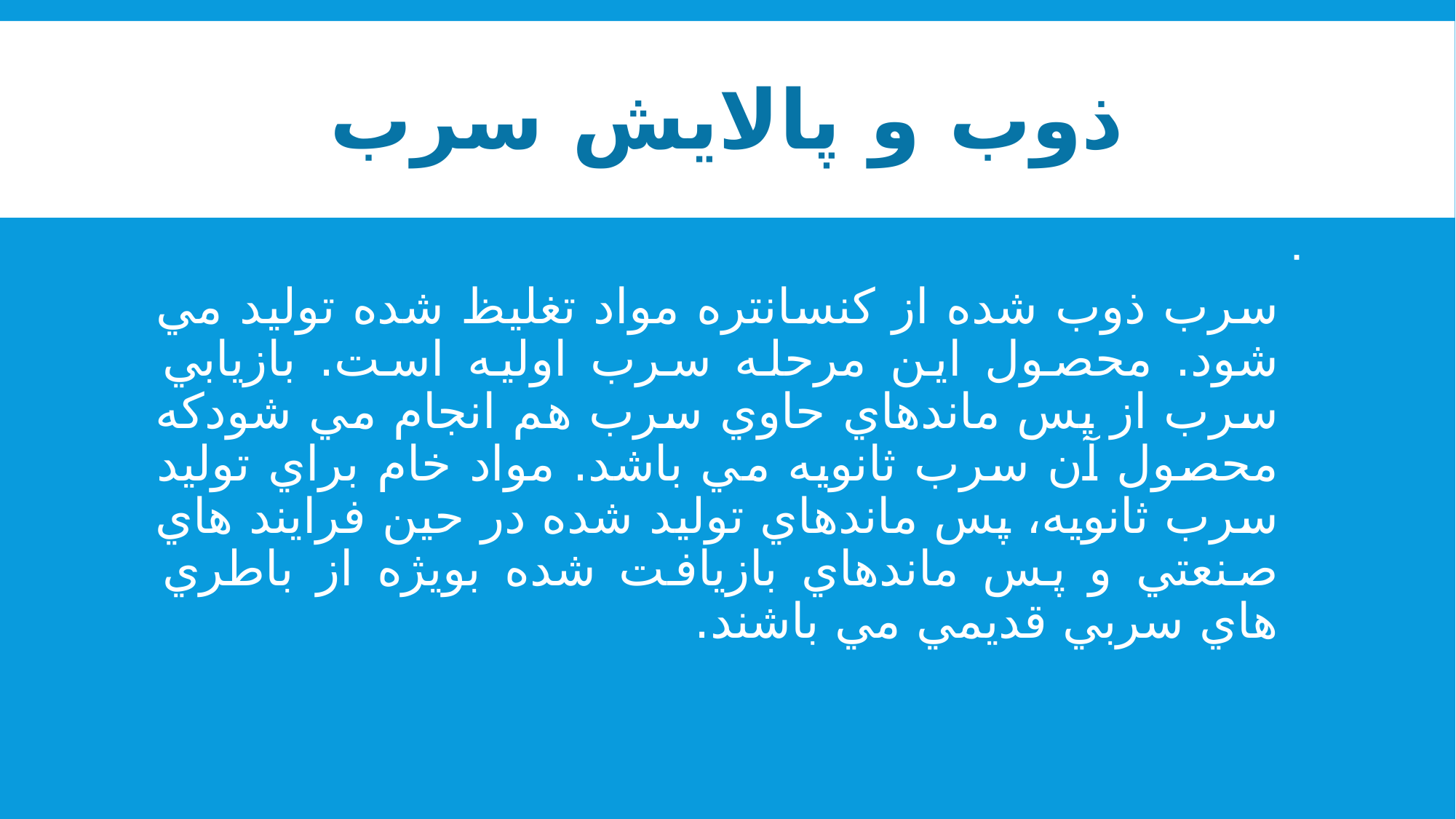

# ذوب و پالایش سرب
سرب ذوب شده از كنسانتره مواد تغليظ شده توليد مي شود. محصول اين مرحله سرب اوليه است. بازيابي سرب از پس ماندهاي حاوي سرب هم انجام مي شودكه محصول آن سرب ثانويه مي باشد. مواد خام براي توليد سرب ثانويه، پس ماندهاي توليد شده در حين فرايند هاي صنعتي و پس ماندهاي بازيافت شده بويژه از باطري هاي سربي قديمي مي باشند.